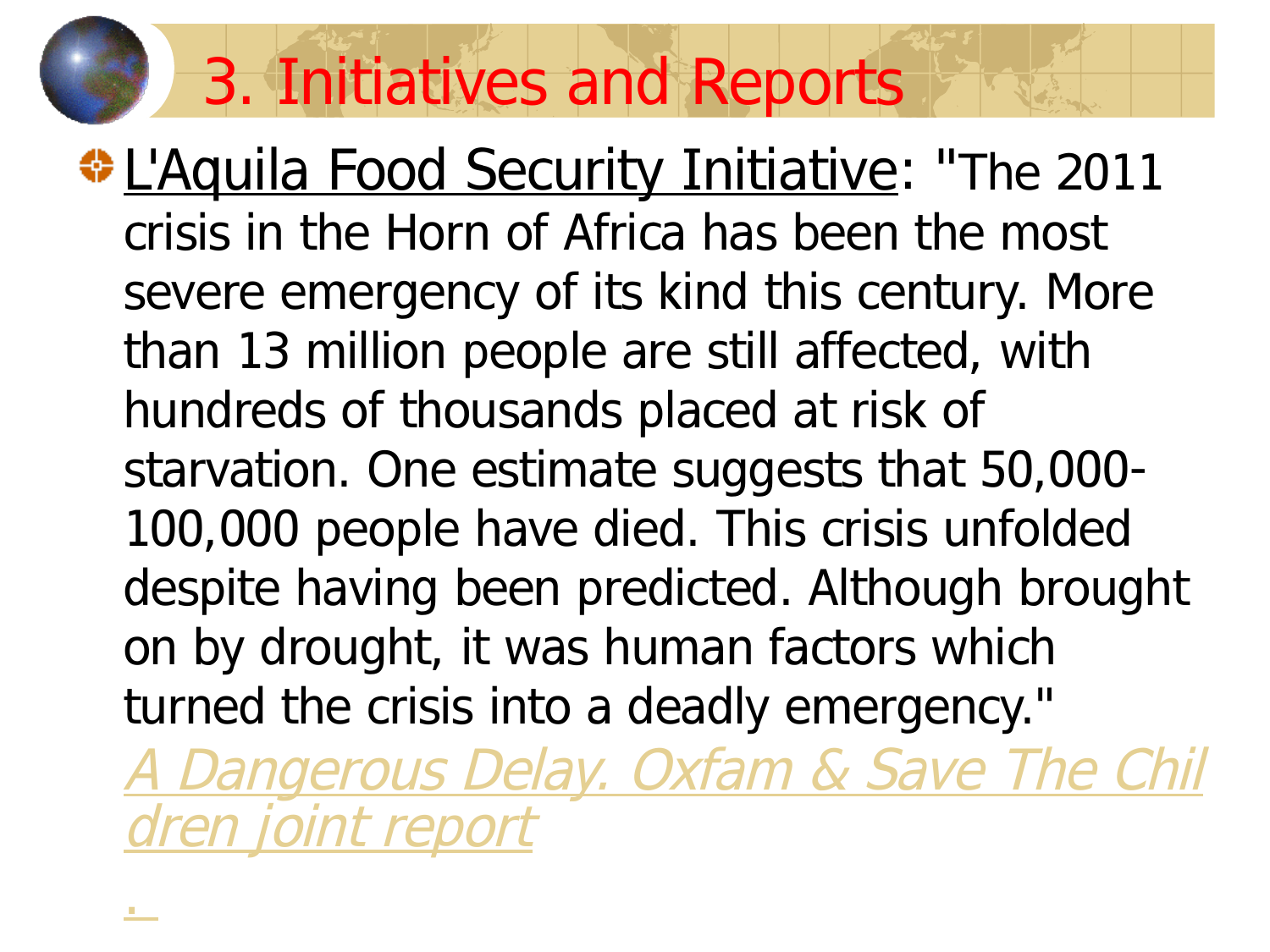

# 3. Initiatives and Reports
L'Aquila Food Security Initiative: "The 2011 crisis in the Horn of Africa has been the most severe emergency of its kind this century. More than 13 million people are still affected, with hundreds of thousands placed at risk of starvation. One estimate suggests that 50,000-100,000 people have died. This crisis unfolded despite having been predicted. Although brought on by drought, it was human factors which turned the crisis into a deadly emergency." A Dangerous Delay. Oxfam & Save The Children joint report.